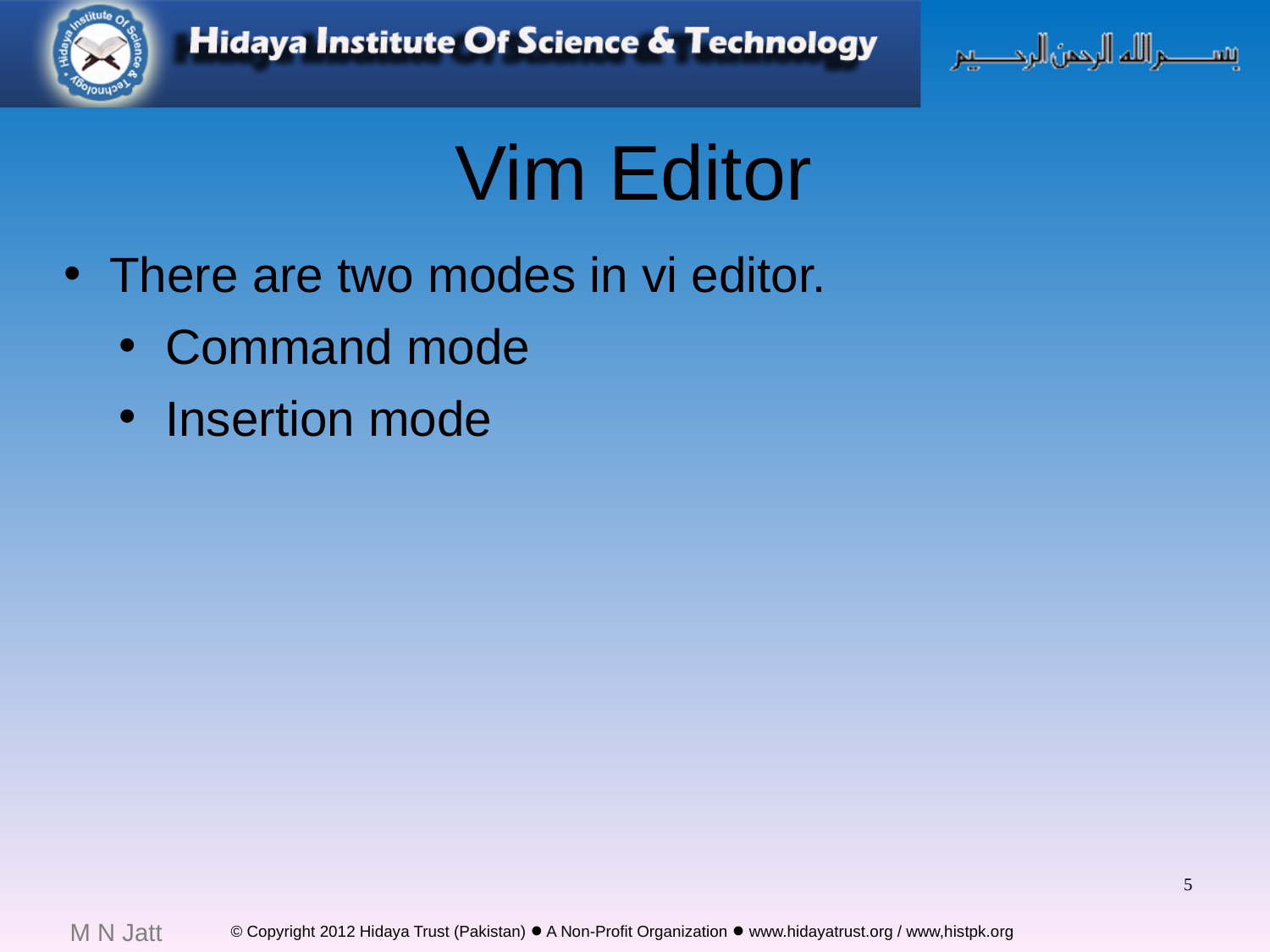

# Vim Editor
There are two modes in vi editor.
Command mode
Insertion mode
5